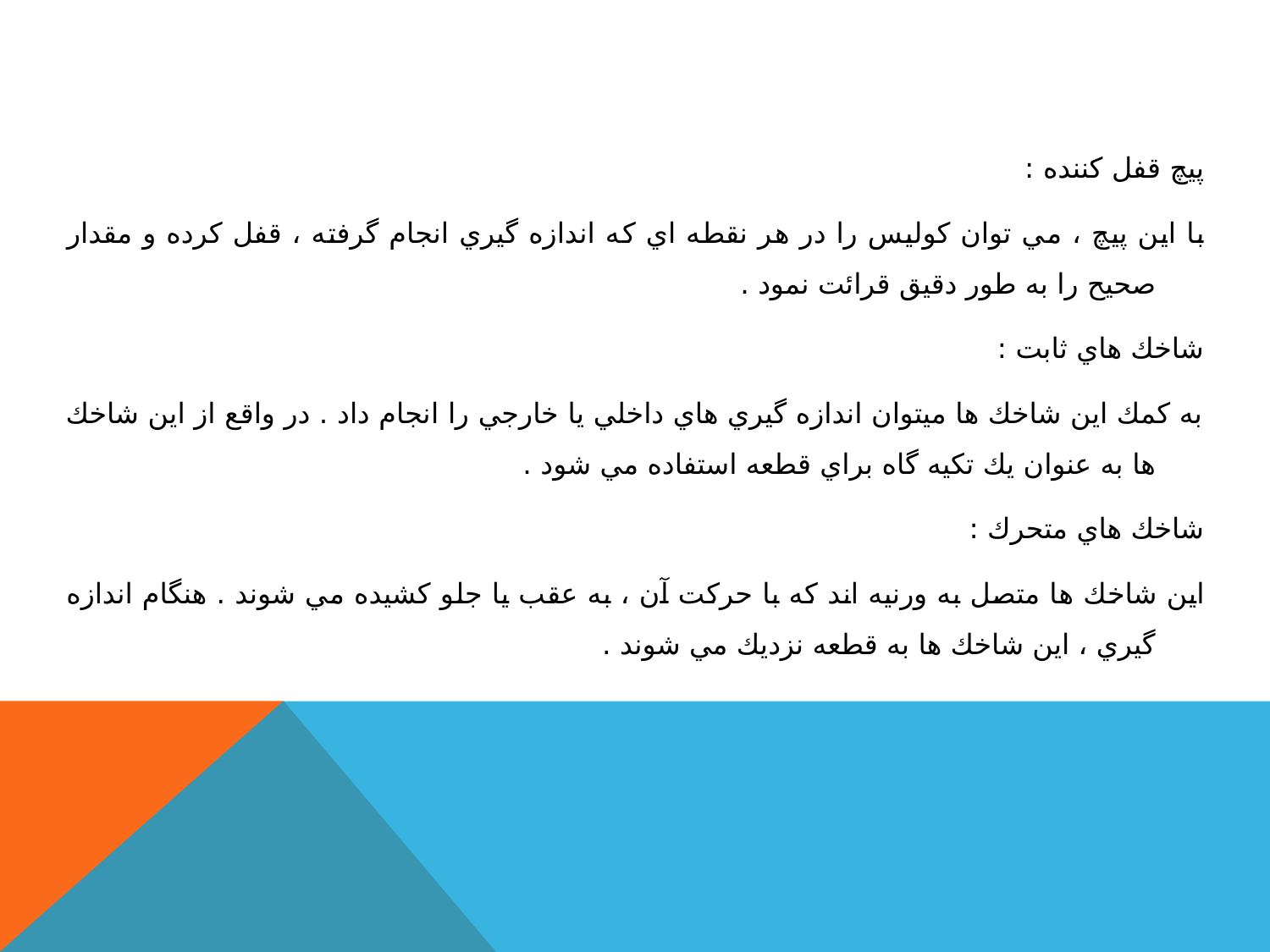

#
پيچ قفل كننده :
با اين پيچ ، مي توان كوليس را در هر نقطه اي كه اندازه گيري انجام گرفته ، قفل كرده و مقدار صحيح را به طور دقيق قرائت نمود .
شاخك هاي ثابت :
به كمك اين شاخك ها ميتوان اندازه گيري هاي داخلي يا خارجي را انجام داد . در واقع از اين شاخك ها به عنوان يك تكيه گاه براي قطعه استفاده مي شود .
شاخك هاي متحرك :
اين شاخك ها متصل به ورنيه اند كه با حركت آن ، به عقب يا جلو كشيده مي شوند . هنگام اندازه گيري ، اين شاخك ها به قطعه نزديك مي شوند .